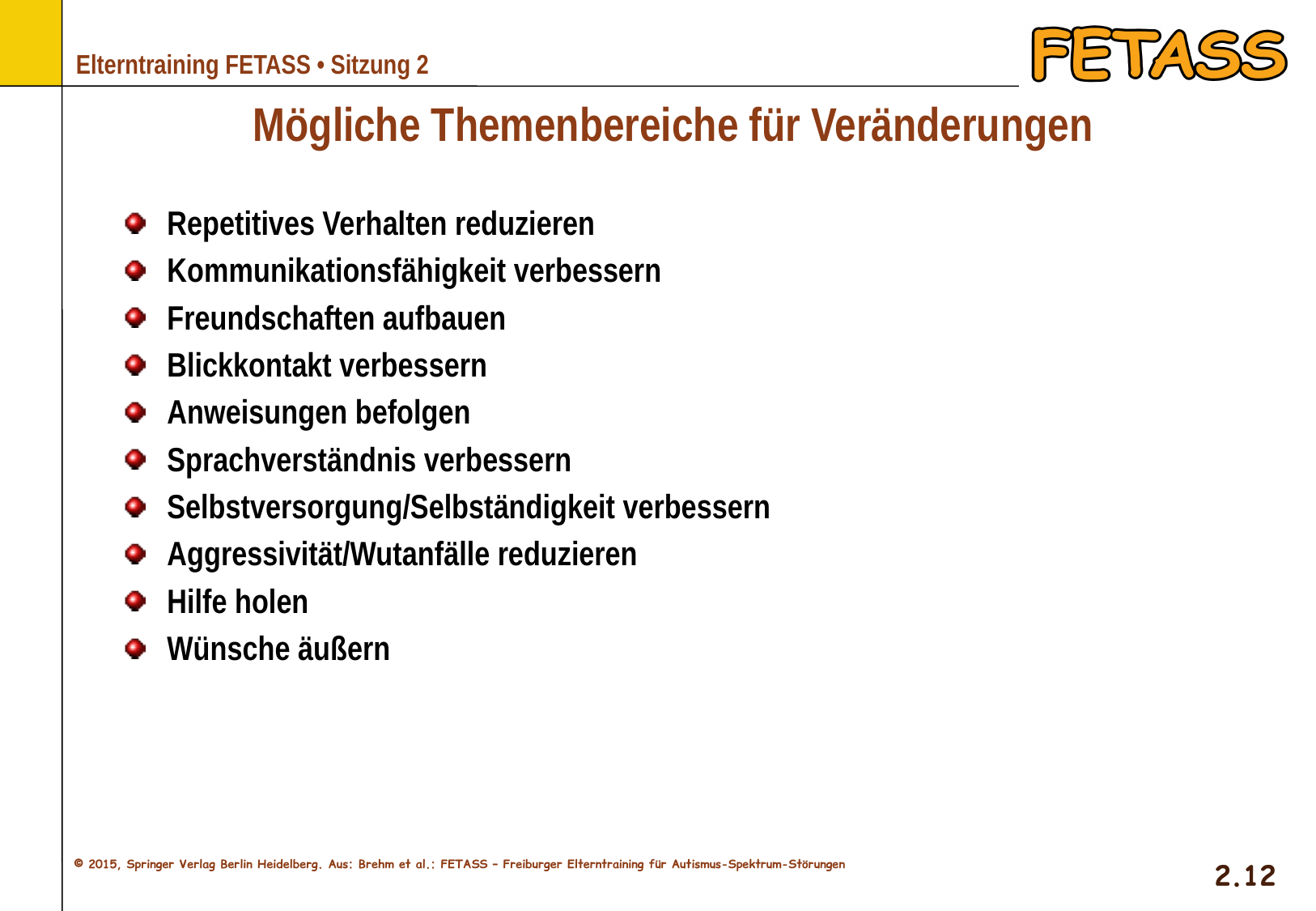

# Mögliche Themenbereiche für Veränderungen
Repetitives Verhalten reduzieren
Kommunikationsfähigkeit verbessern
Freundschaften aufbauen
Blickkontakt verbessern
Anweisungen befolgen
Sprachverständnis verbessern
Selbstversorgung/Selbständigkeit verbessern
Aggressivität/Wutanfälle reduzieren
Hilfe holen
Wünsche äußern

2.12